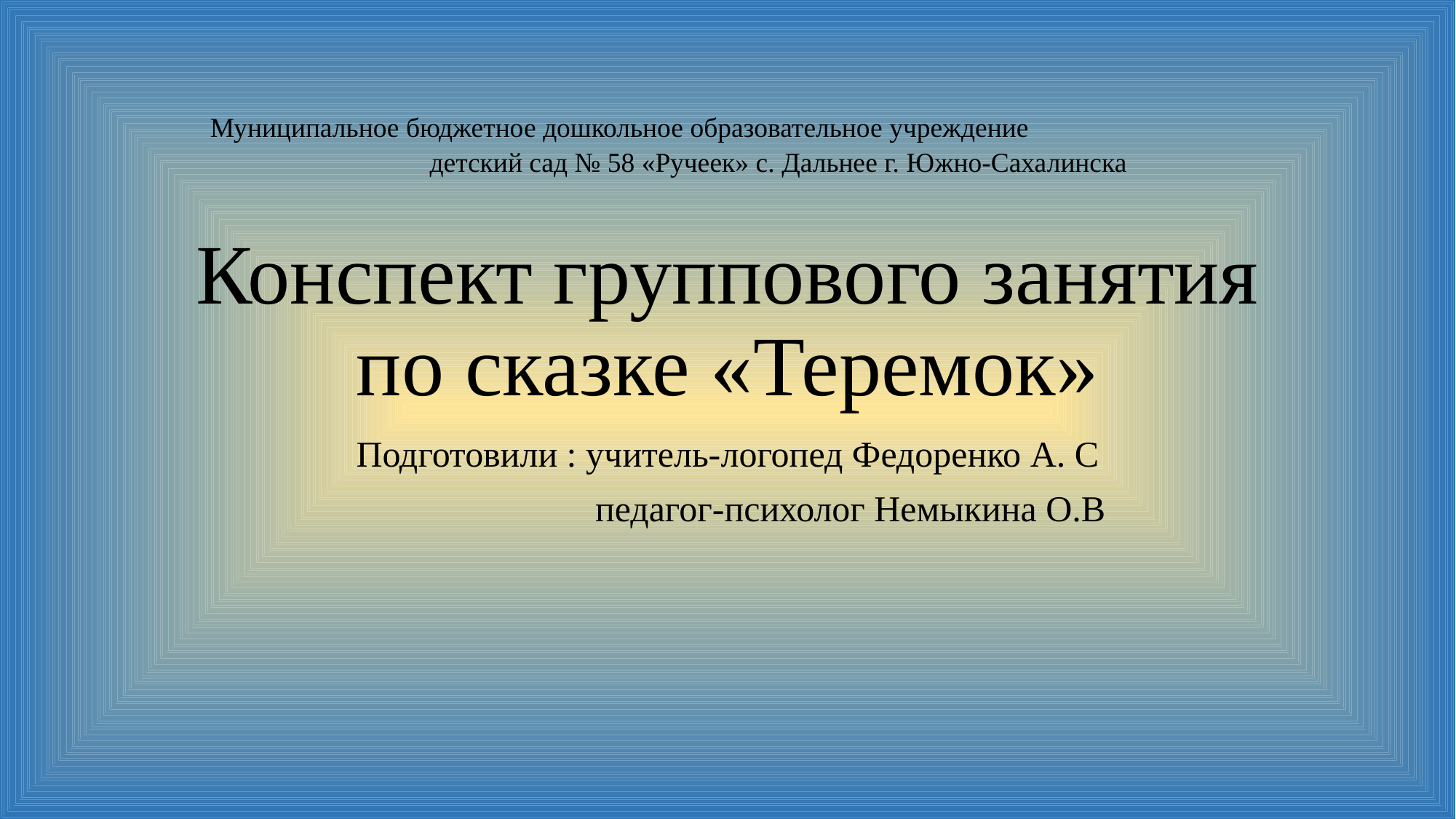

Муниципальное бюджетное дошкольное образовательное учреждение                                               детский сад № 58 «Ручеек» с. Дальнее г. Южно-Сахалинска

# Конспект группового занятия по сказке «Теремок»
Подготовили : учитель-логопед Федоренко А. С
                           педагог-психолог Немыкина О.В